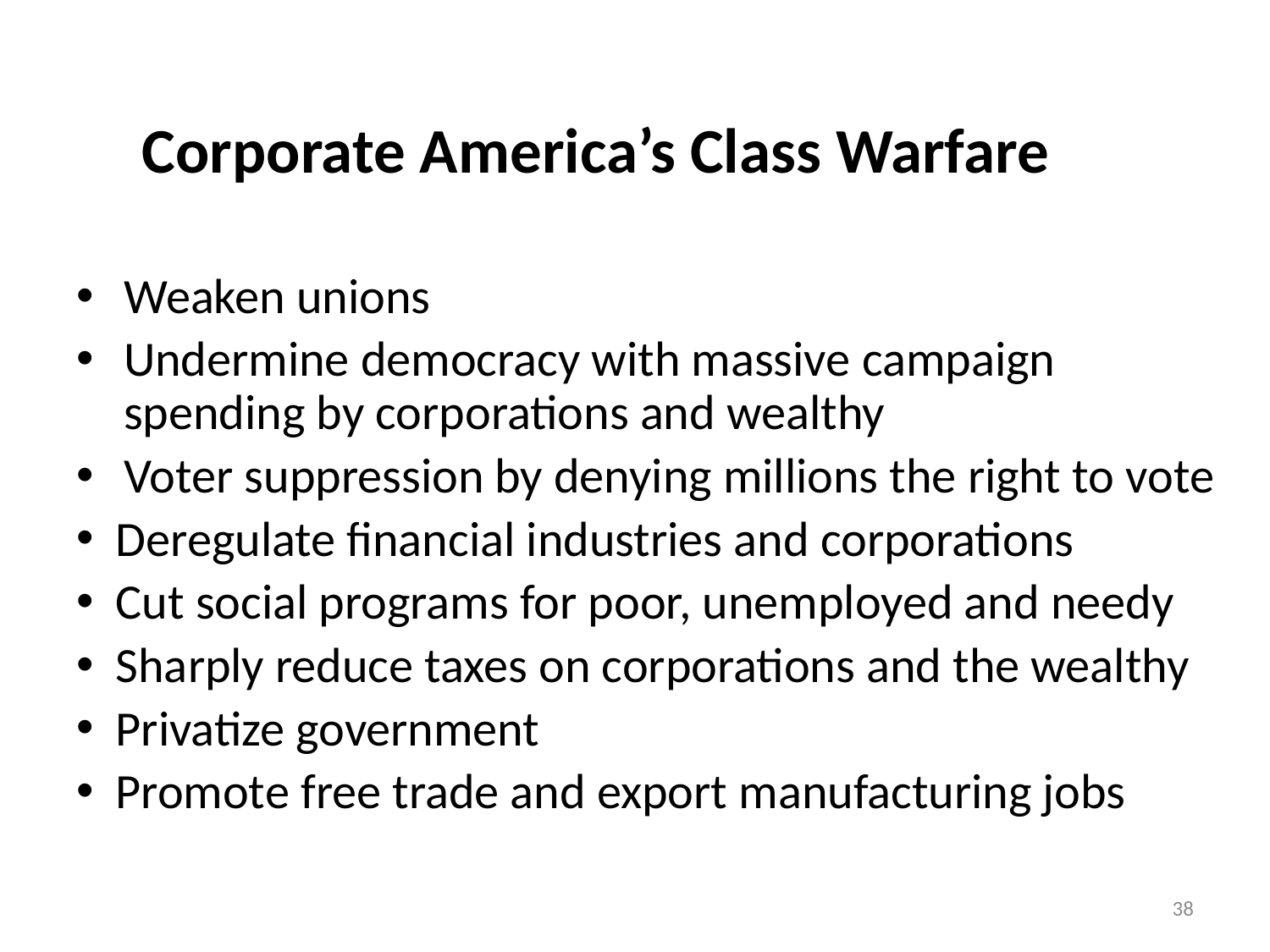

# Corporate America’s Class Warfare
Weaken unions
Undermine democracy with massive campaign spending by corporations and wealthy
Voter suppression by denying millions the right to vote
  Deregulate financial industries and corporations
  Cut social programs for poor, unemployed and needy
  Sharply reduce taxes on corporations and the wealthy
  Privatize government
  Promote free trade and export manufacturing jobs

38